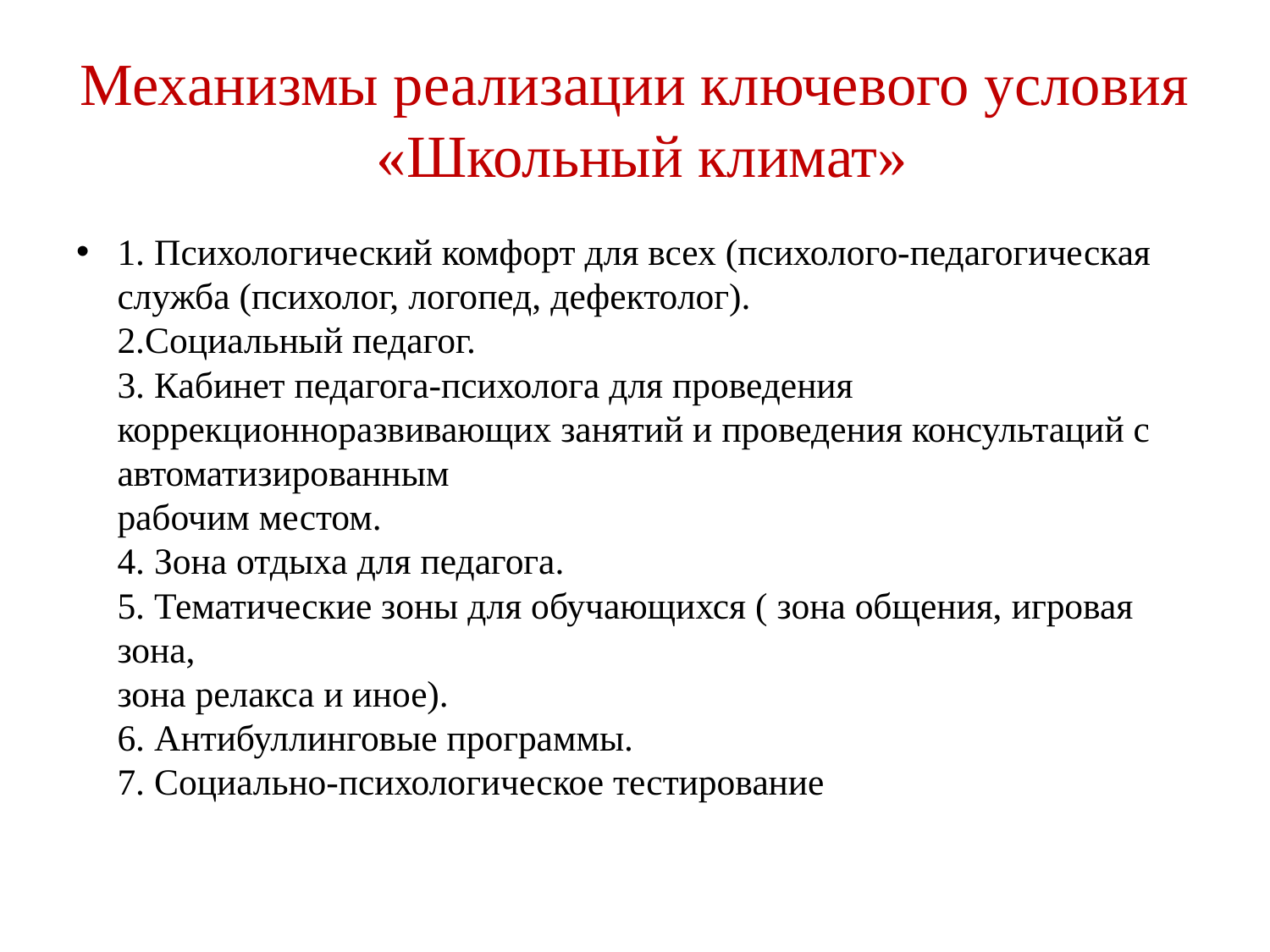

# Механизмы реализации ключевого условия  «Школьный климат»
1. Психологический комфорт для всех (психолого-педагогическая
служба (психолог, логопед, дефектолог).
2.Социальный педагог.
3. Кабинет педагога-психолога для проведения коррекционноразвивающих занятий и проведения консультаций с автоматизированным
рабочим местом.
4. Зона отдыха для педагога.
5. Тематические зоны для обучающихся ( зона общения, игровая зона,
зона релакса и иное).
6. Антибуллинговые программы.
7. Социально-психологическое тестирование